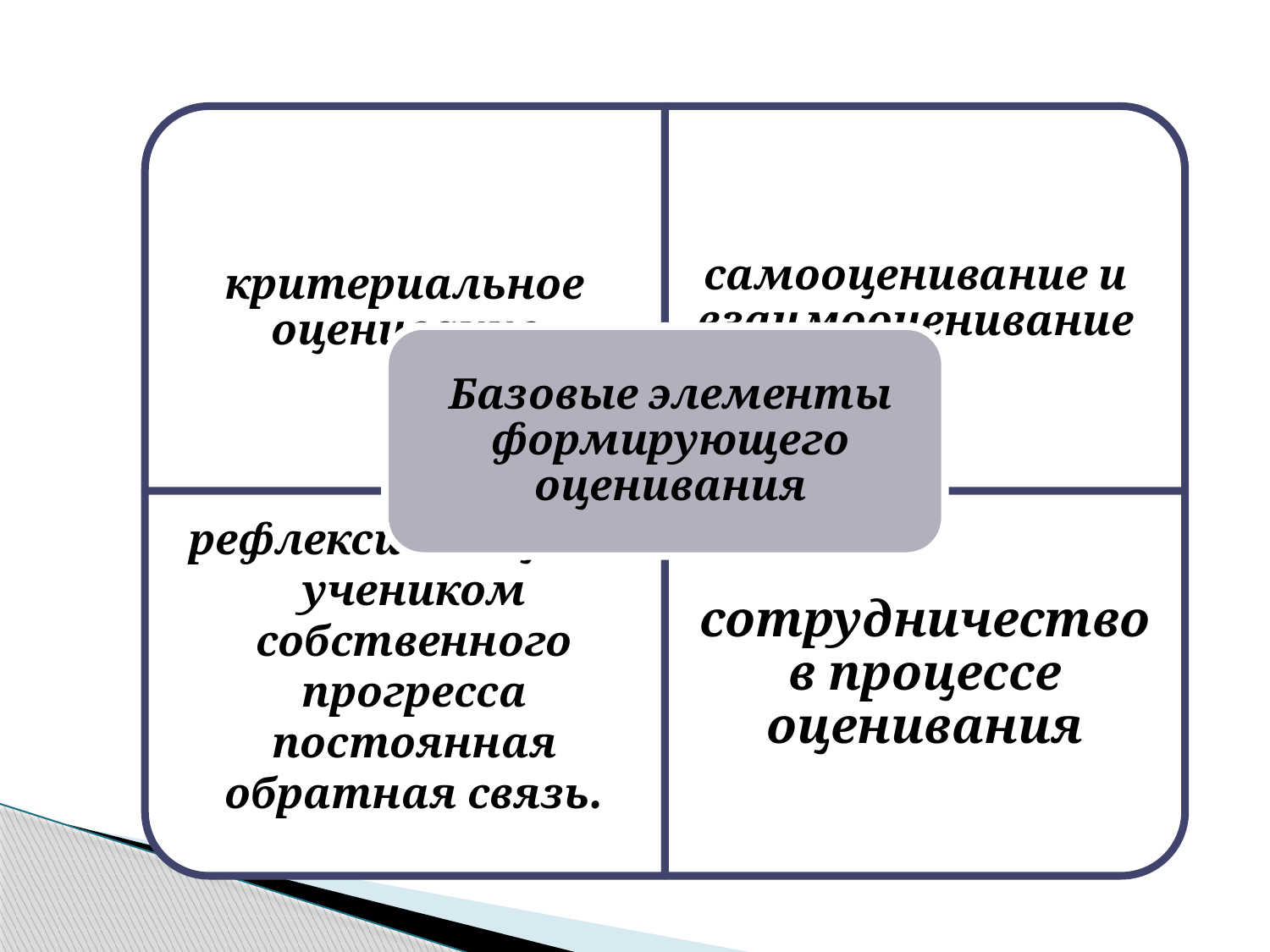

критериальное оценивание
самооценивание и взаимооценивание
рефлексия и оценка учеником собственного прогресса постоянная обратная связь.

сотрудничество в процессе оценивания
Базовые элементы формирующего оценивания